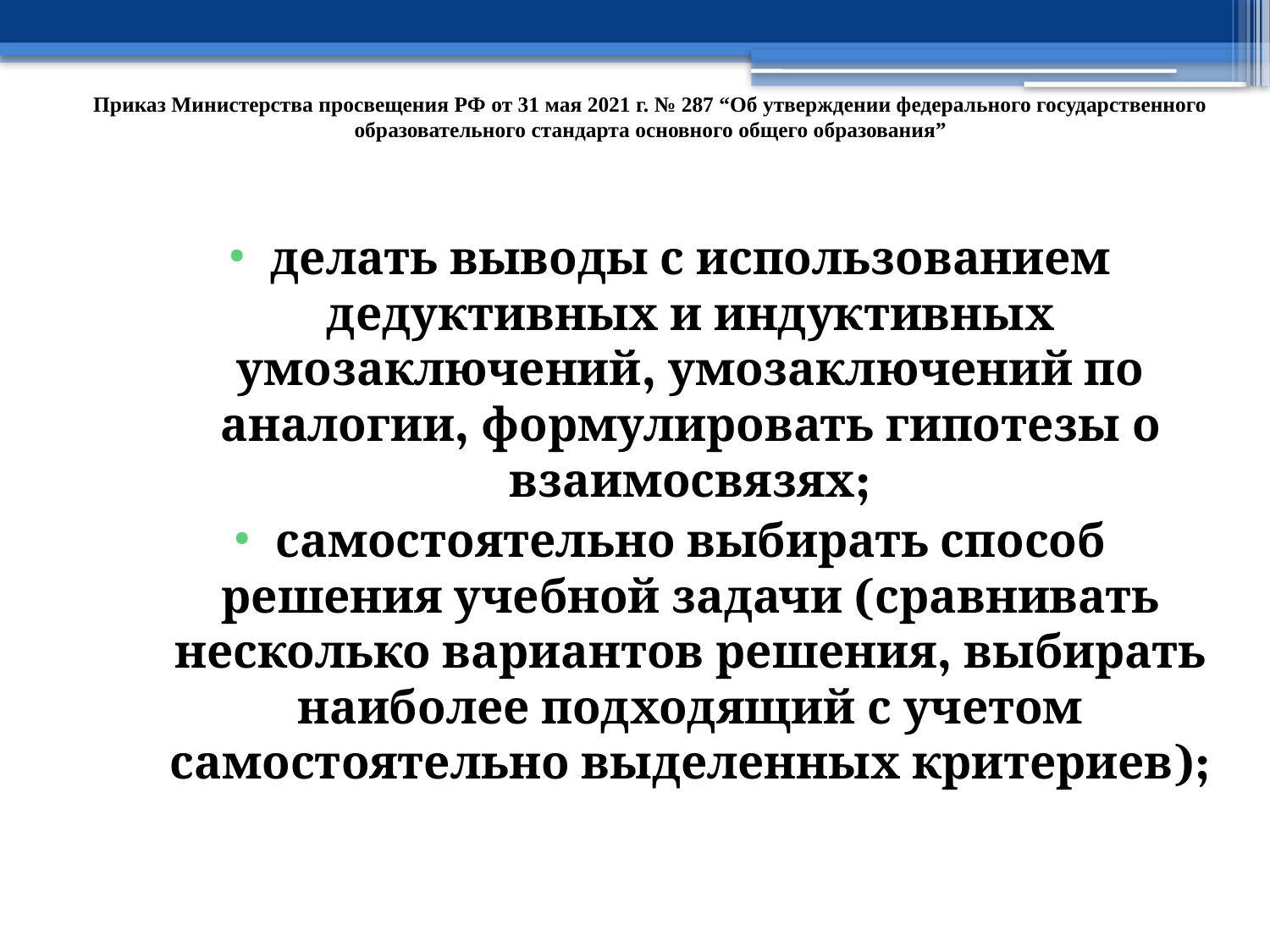

# Приказ Министерства просвещения РФ от 31 мая 2021 г. № 287 “Об утверждении федерального государственного образовательного стандарта основного общего образования”
делать выводы с использованием дедуктивных и индуктивных умозаключений, умозаключений по аналогии, формулировать гипотезы о взаимосвязях;
самостоятельно выбирать способ решения учебной задачи (сравнивать несколько вариантов решения, выбирать наиболее подходящий с учетом самостоятельно выделенных критериев);